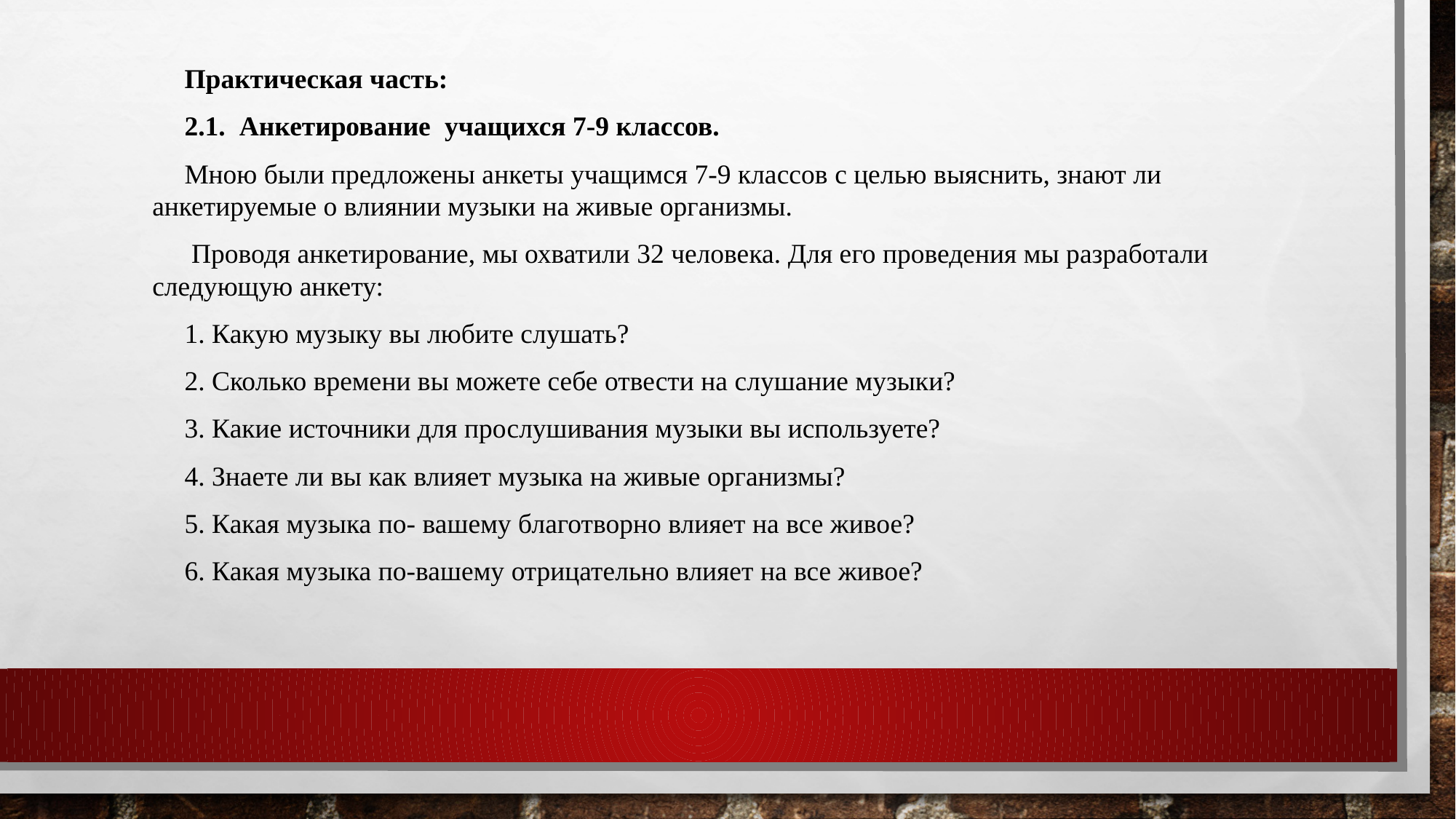

| Практическая часть: 2.1. Анкетирование учащихся 7-9 классов. Мною были предложены анкеты учащимся 7-9 классов с целью выяснить, знают ли анкетируемые о влиянии музыки на живые организмы.  Проводя анкетирование, мы охватили 32 человека. Для его проведения мы разработали следующую анкету: 1. Какую музыку вы любите слушать? 2. Сколько времени вы можете себе отвести на слушание музыки? 3. Какие источники для прослушивания музыки вы используете? 4. Знаете ли вы как влияет музыка на живые организмы? 5. Какая музыка по- вашему благотворно влияет на все живое? 6. Какая музыка по-вашему отрицательно влияет на все живое? |
| --- |
#